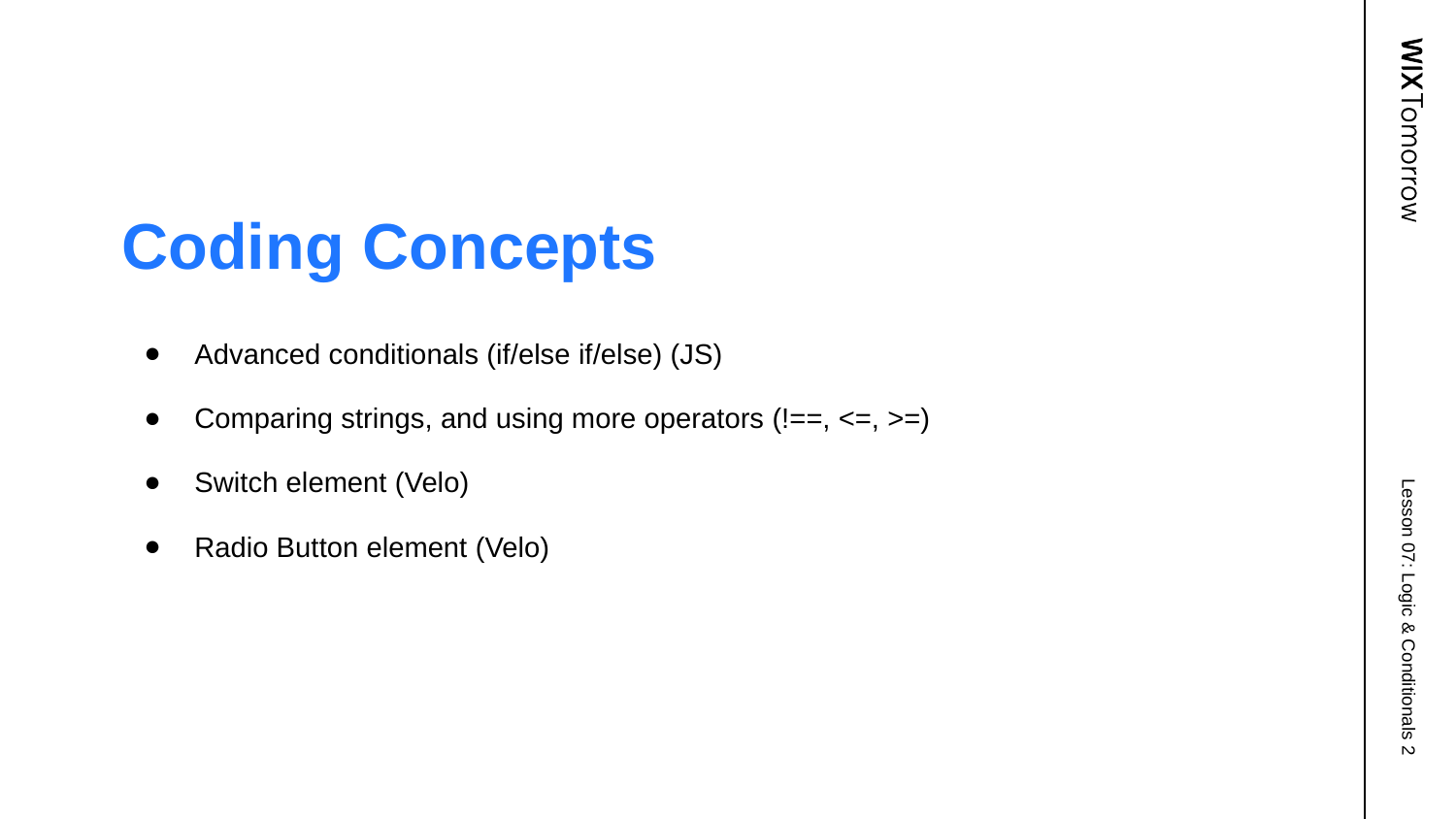

# Coding Concepts
Advanced conditionals (if/else if/else) (JS)
Comparing strings, and using more operators (!==, <=, >=)
Switch element (Velo)
Radio Button element (Velo)